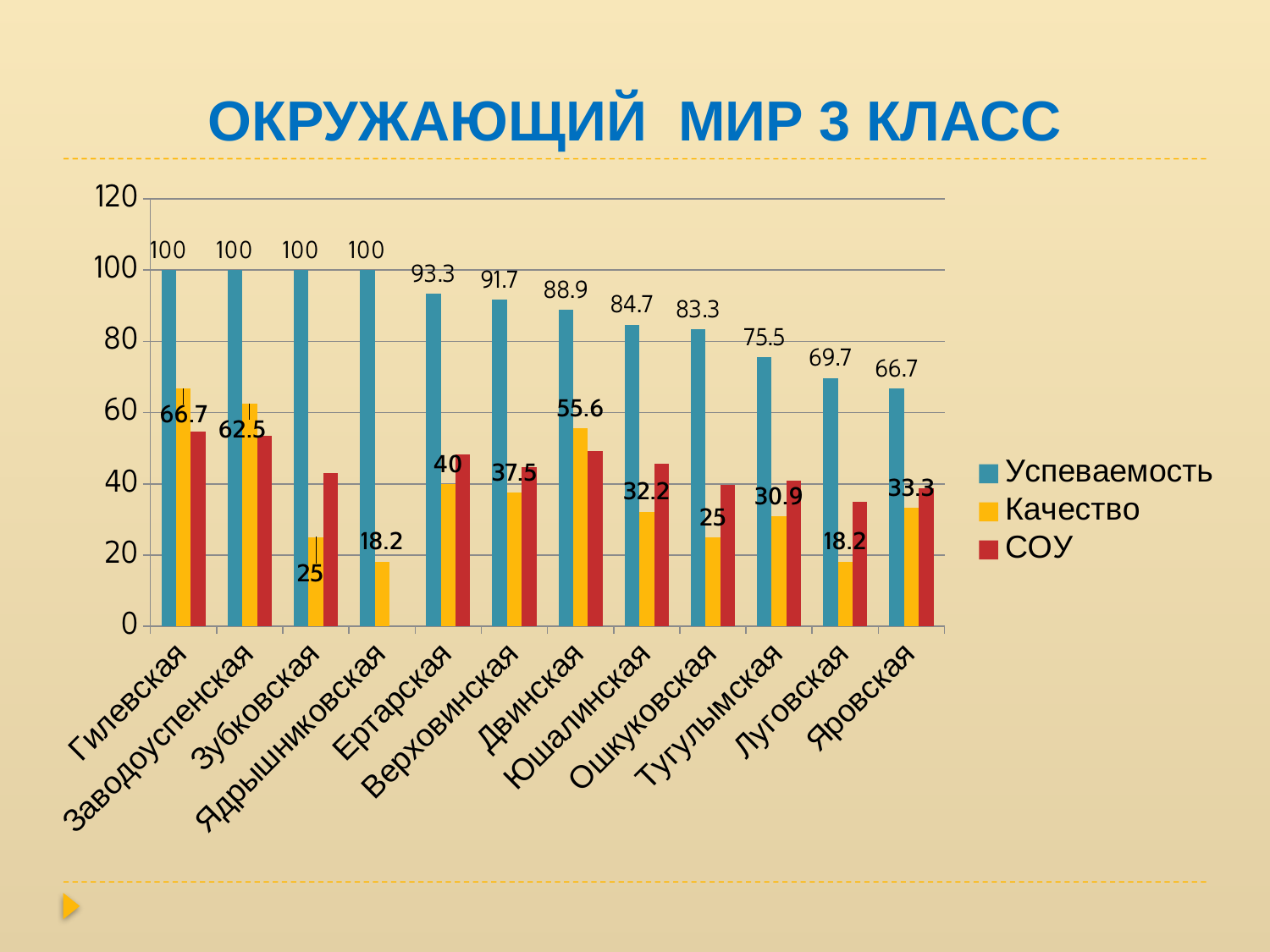

# ОКРУЖАЮЩИЙ  МИР 3 КЛАСС

### Chart

| Category | Успеваемость | Качество | СОУ |
|---|---|---|---|
| Гилевская | 100.0 | 66.7 | 54.7 |
| Заводоуспенская | 100.0 | 62.5 | 53.5 |
| Зубковская | 100.0 | 25.0 | 43.0 |
| Ядрышниковская | 100.0 | 18.2 | None |
| Ертарская | 93.3 | 40.0 | 48.3 |
| Верховинская | 91.7 | 37.5 | 44.8 |
| Двинская | 88.9 | 55.6 | 49.3 |
| Юшалинская | 84.7 | 32.2 | 45.6 |
| Ошкуковская | 83.3 | 25.0 | 39.7 |
| Тугулымская | 75.5 | 30.9 | 40.9 |
| Луговская | 69.7 | 18.2 | 35.0 |
| Яровская | 66.7 | 33.3 | 38.7 |